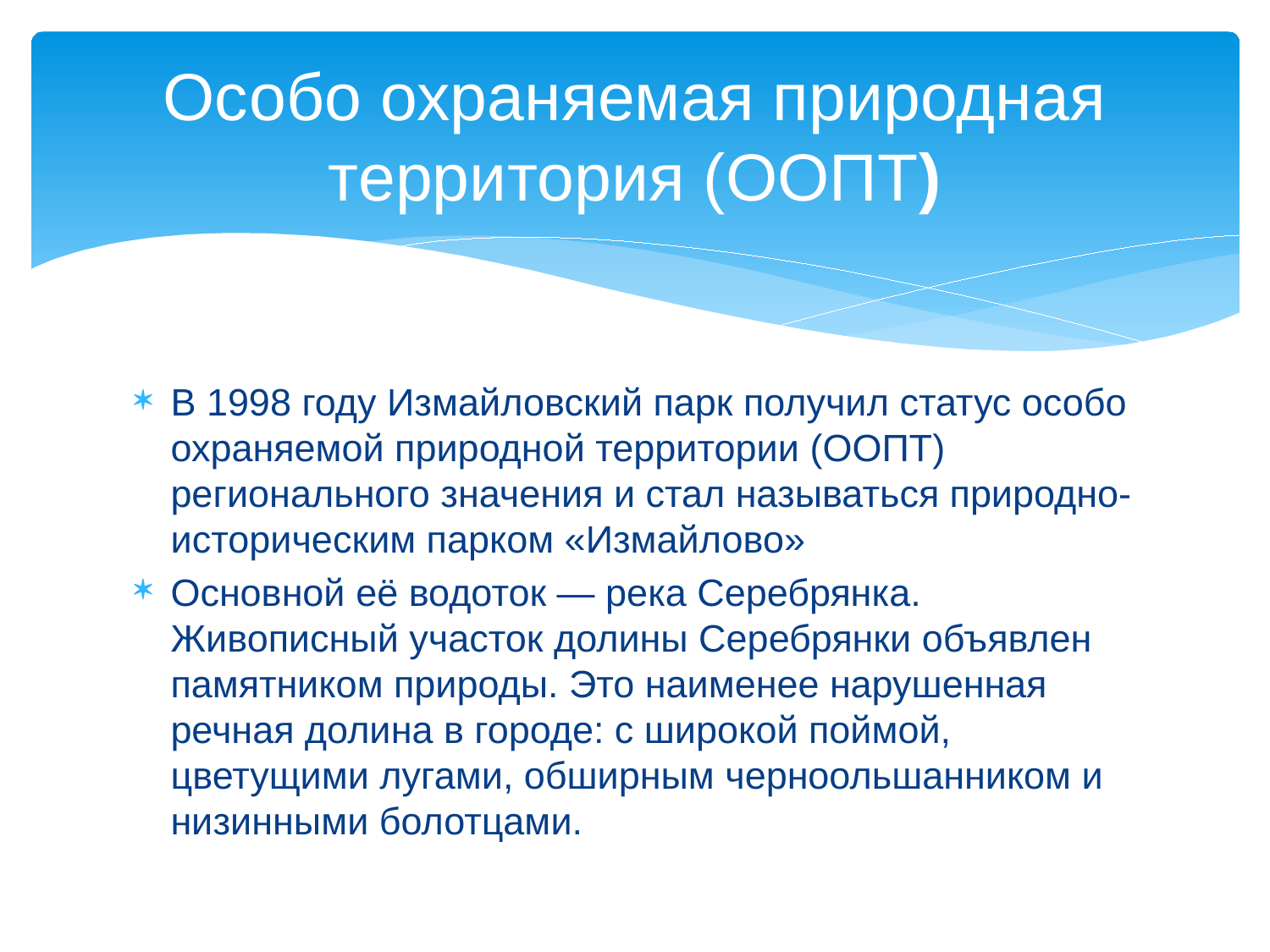

# Особо охраняемая природная территория (ООПТ)
В 1998 году Измайловский парк получил статус особо охраняемой природной территории (ООПТ) регионального значения и стал называться природно-историческим парком «Измайлово»
Основной её водоток — река Серебрянка. Живописный участок долины Серебрянки объявлен памятником природы. Это наименее нарушенная речная долина в городе: с широкой поймой, цветущими лугами, обширным черноольшанником и низинными болотцами.